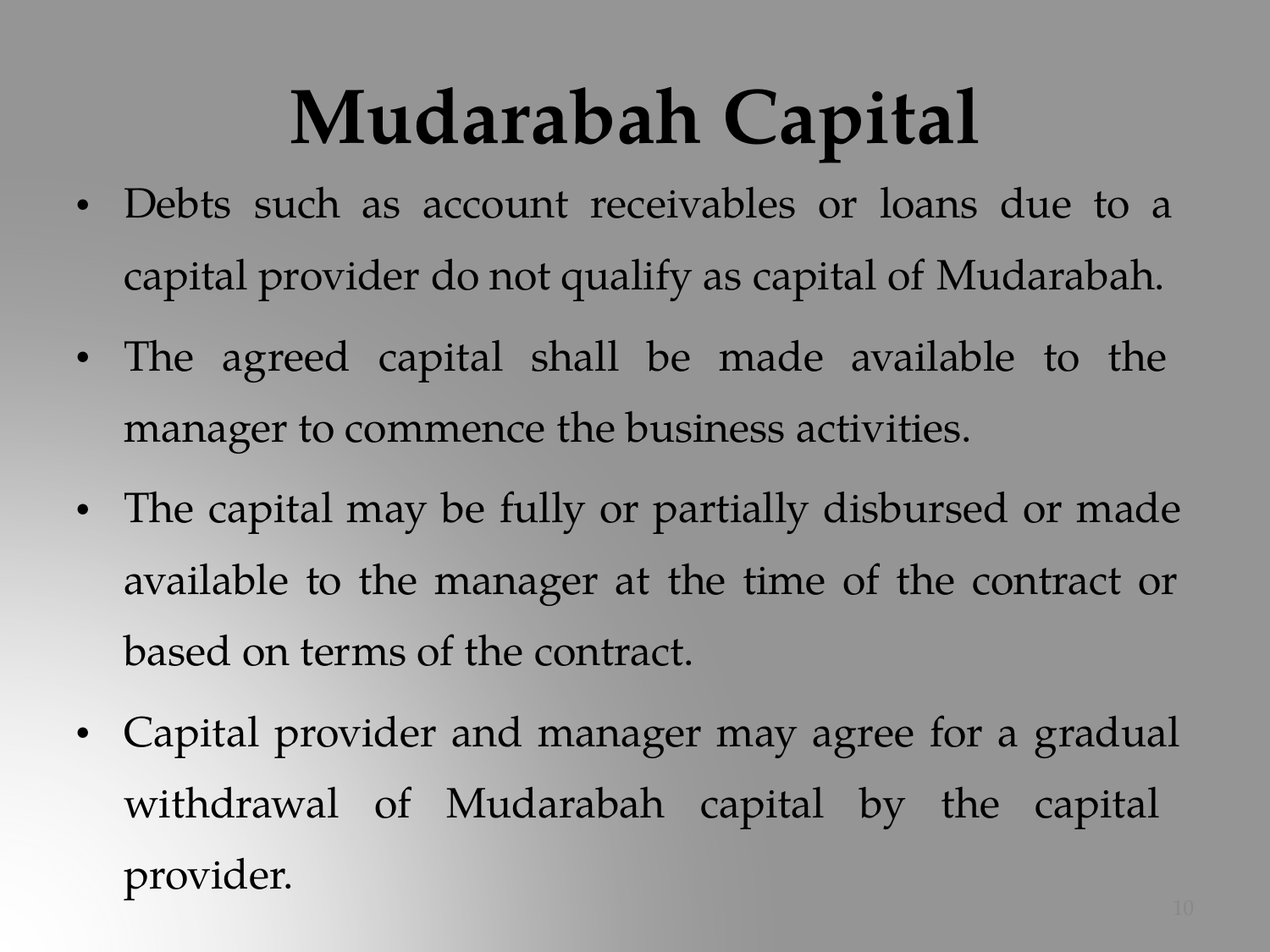

# Mudarabah Capital
Debts such as account receivables or loans due to a  capital provider do not qualify as capital of Mudarabah.
The agreed capital shall be made available to the  manager to commence the business activities.
The capital may be fully or partially disbursed or made  available to the manager at the time of the contract or  based on terms of the contract.
Capital provider and manager may agree for a gradual  withdrawal of Mudarabah capital by the capital  provider.
10